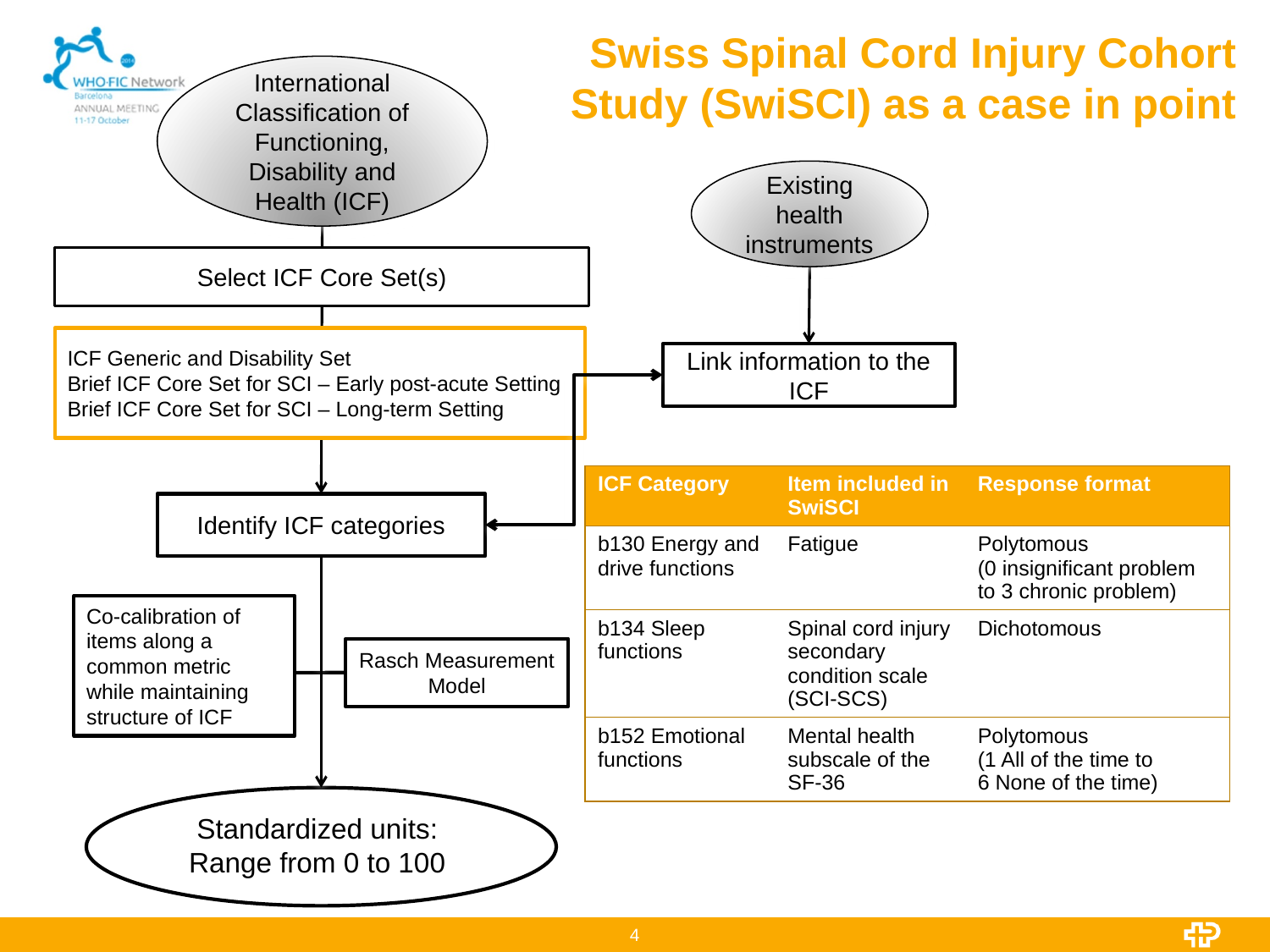

# Swiss Spinal Cord Injury Cohort Study (SwiSCI) as a case in point
International Classification of Functioning, Disability and Health (ICF)
Existing health instruments
Select ICF Core Set(s)
ICF Generic and Disability Set
Brief ICF Core Set for SCI – Early post-acute Setting
Brief ICF Core Set for SCI – Long-term Setting
Link information to the ICF
| ICF Category | Item included in SwiSCI | Response format |
| --- | --- | --- |
| b130 Energy and drive functions | Fatigue | Polytomous (0 insignificant problem to 3 chronic problem) |
| b134 Sleep functions | Spinal cord injury secondary condition scale (SCI-SCS) | Dichotomous |
| b152 Emotional functions | Mental health subscale of the SF-36 | Polytomous (1 All of the time to 6 None of the time) |
Identify ICF categories
Co-calibration of items along a common metric while maintaining structure of ICF
Rasch Measurement Model
Standardized units:
Range from 0 to 100
4